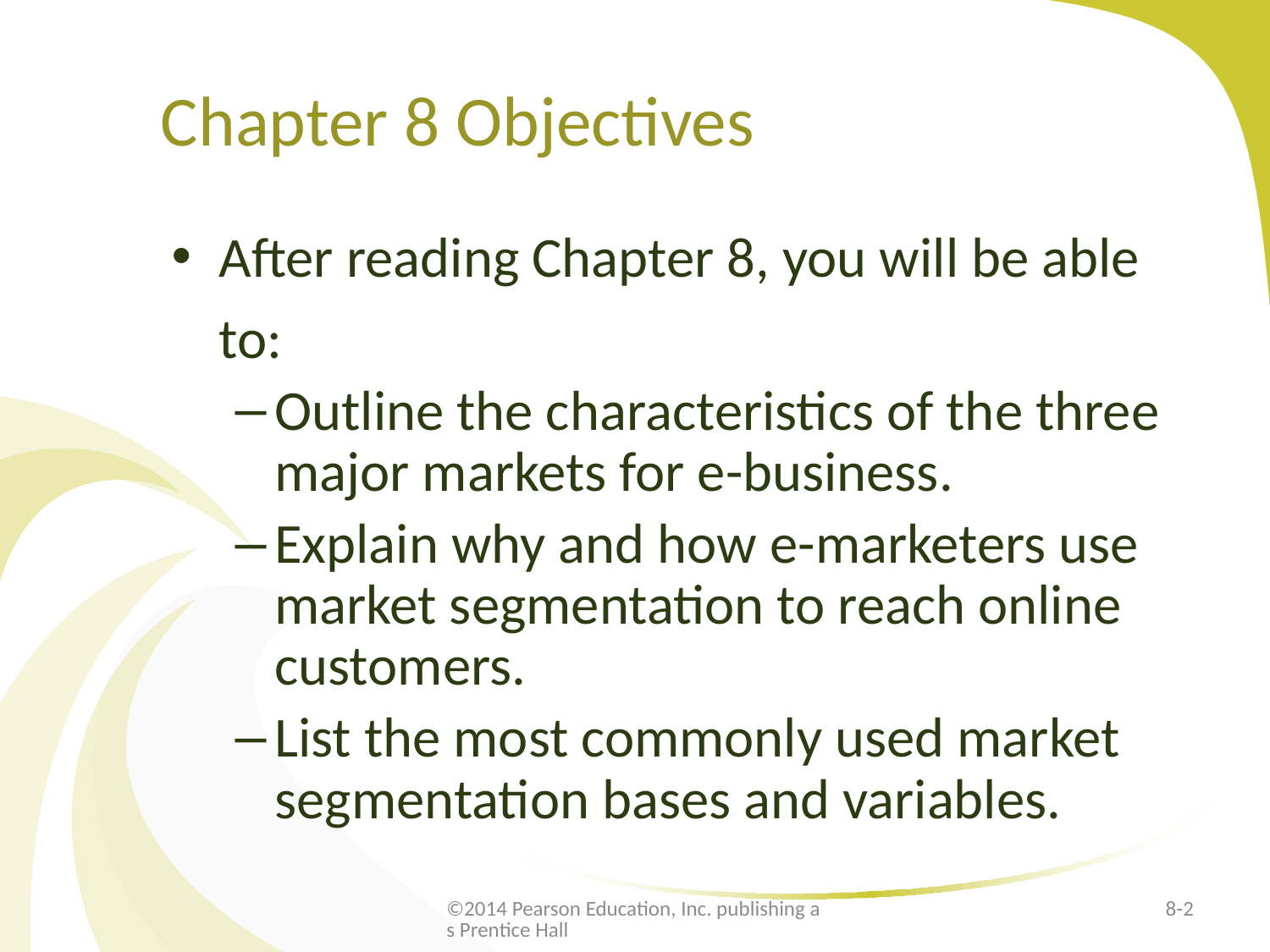

# Chapter 8 Objectives
After reading Chapter 8, you will be able to:
Outline the characteristics of the three major markets for e-business.
Explain why and how e-marketers use market segmentation to reach online customers.
List the most commonly used market segmentation bases and variables.
©2014 Pearson Education, Inc. publishing as Prentice Hall
8-2